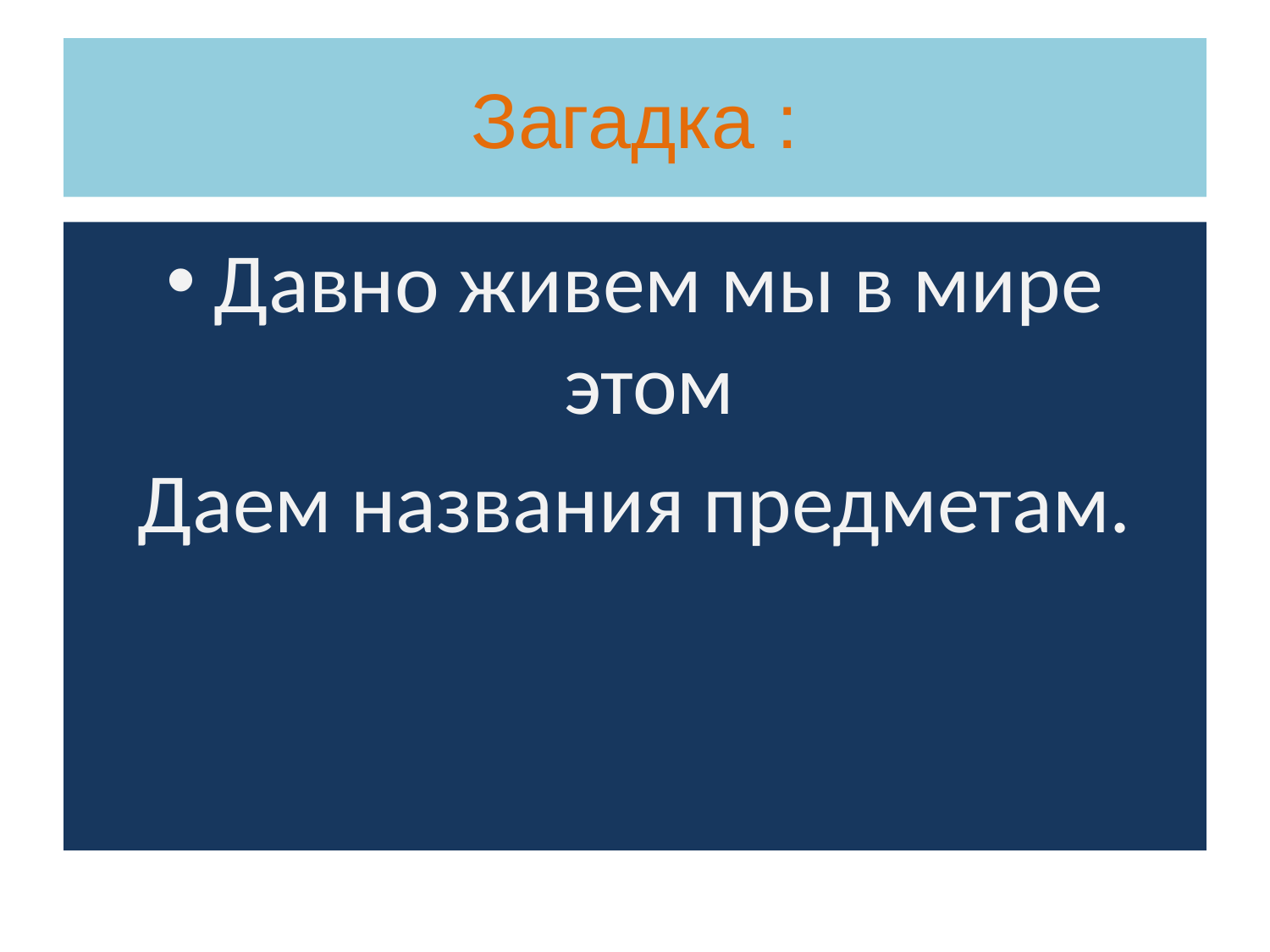

# Загадка :
Давно живем мы в мире этом
Даем названия предметам.